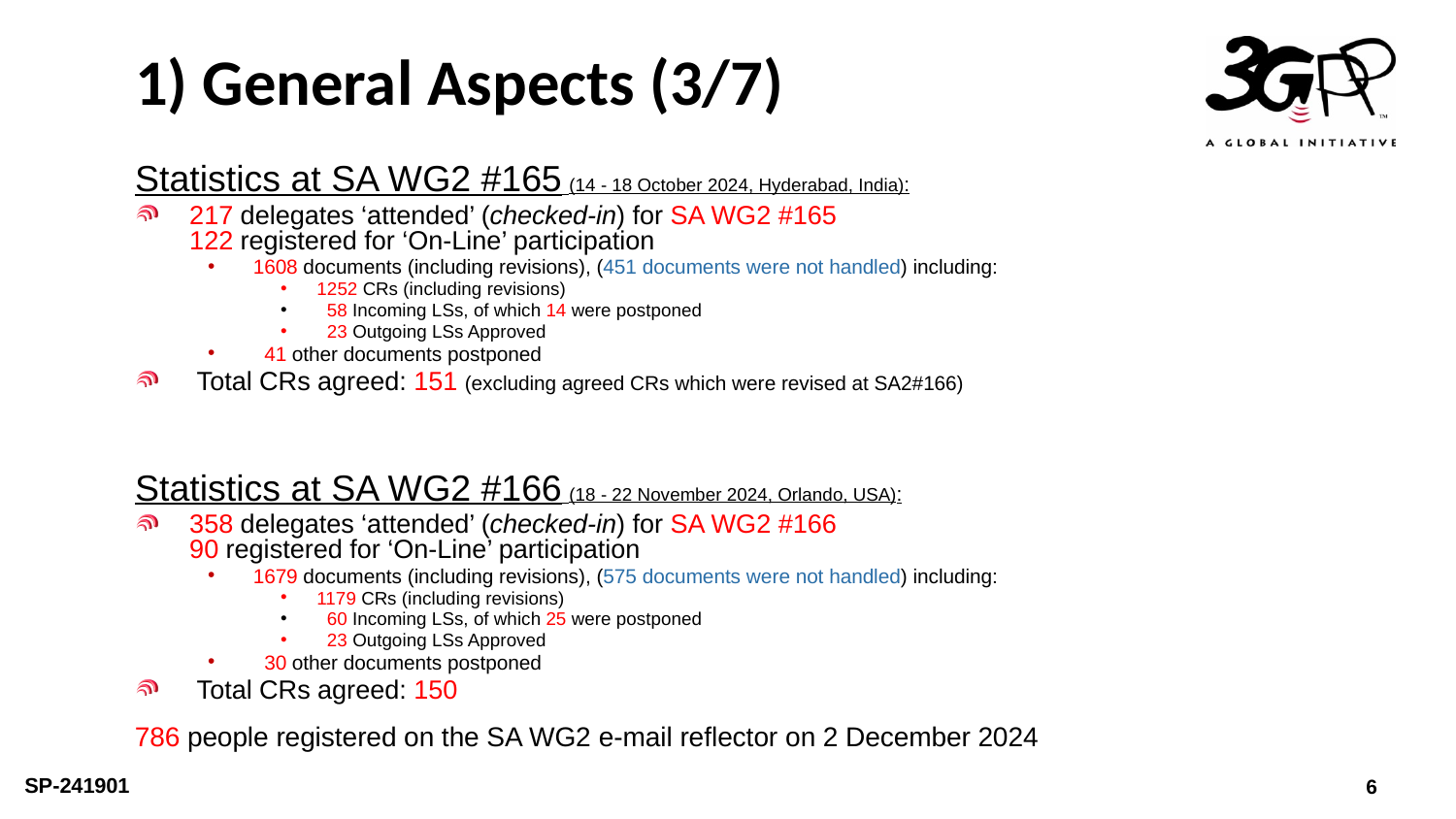

# 1) General Aspects (3/7)

Statistics at SA WG2 #165 (14 - 18 October 2024, Hyderabad, India):
217 delegates ‘attended’ (checked-in) for SA WG2 #165
122 registered for ‘On-Line’ participation
1608 documents (including revisions), (451 documents were not handled) including:
1252 CRs (including revisions)
  58 Incoming LSs, of which 14 were postponed
  23 Outgoing LSs Approved
  41 other documents postponed
 Total CRs agreed: 151 (excluding agreed CRs which were revised at SA2#166)

Statistics at SA WG2 #166 (18 - 22 November 2024, Orlando, USA):
358 delegates ‘attended’ (checked-in) for SA WG2 #166
90 registered for ‘On-Line’ participation
1679 documents (including revisions), (575 documents were not handled) including:
1179 CRs (including revisions)
  60 Incoming LSs, of which 25 were postponed
  23 Outgoing LSs Approved
  30 other documents postponed
 Total CRs agreed: 150

786 people registered on the SA WG2 e-mail reflector on 2 December 2024